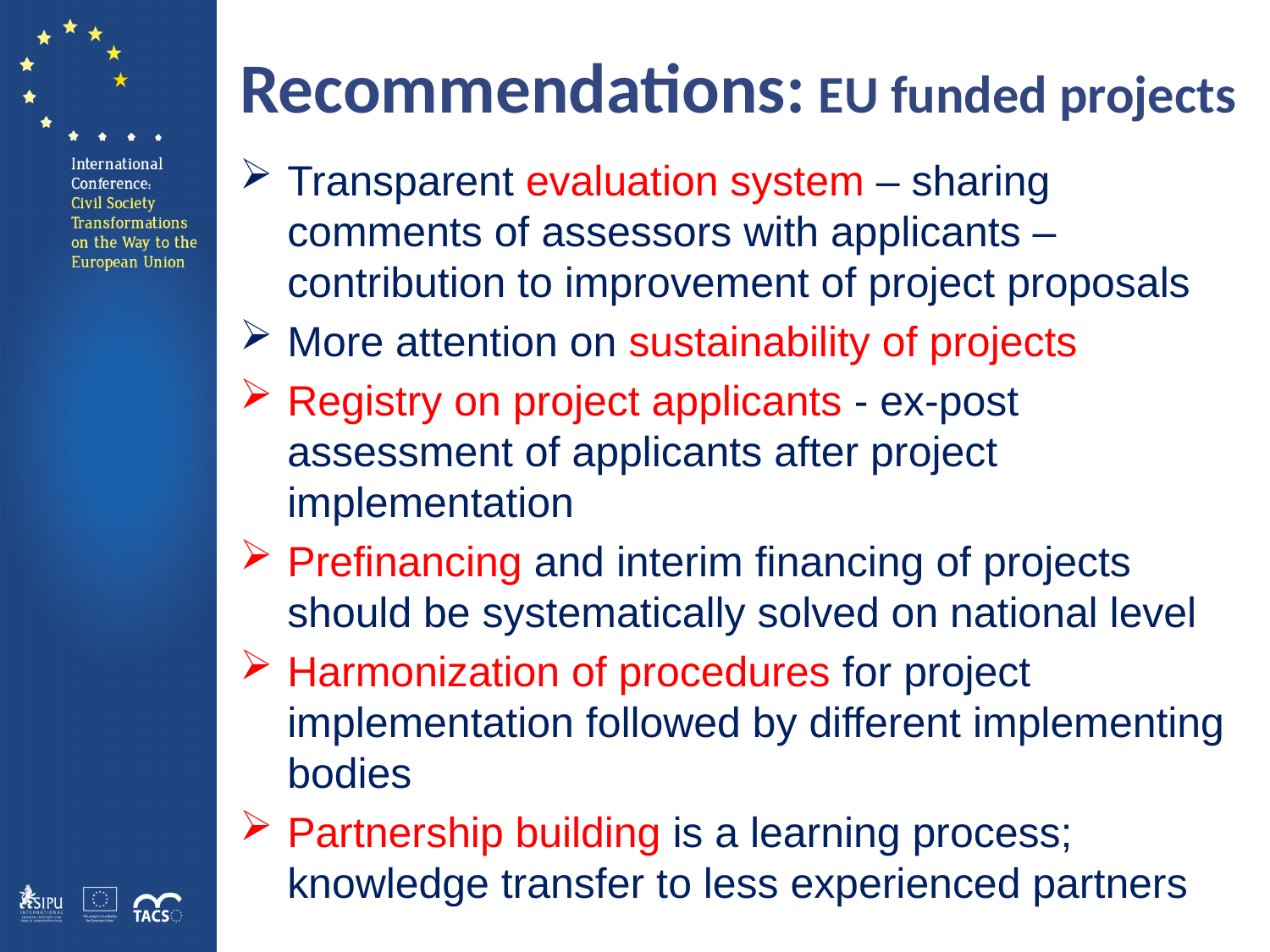

# Recommendations: EU funded projects
Transparent evaluation system – sharing comments of assessors with applicants – contribution to improvement of project proposals
More attention on sustainability of projects
Registry on project applicants - ex-post assessment of applicants after project implementation
Prefinancing and interim financing of projects should be systematically solved on national level
Harmonization of procedures for project implementation followed by different implementing bodies
Partnership building is a learning process; knowledge transfer to less experienced partners
12